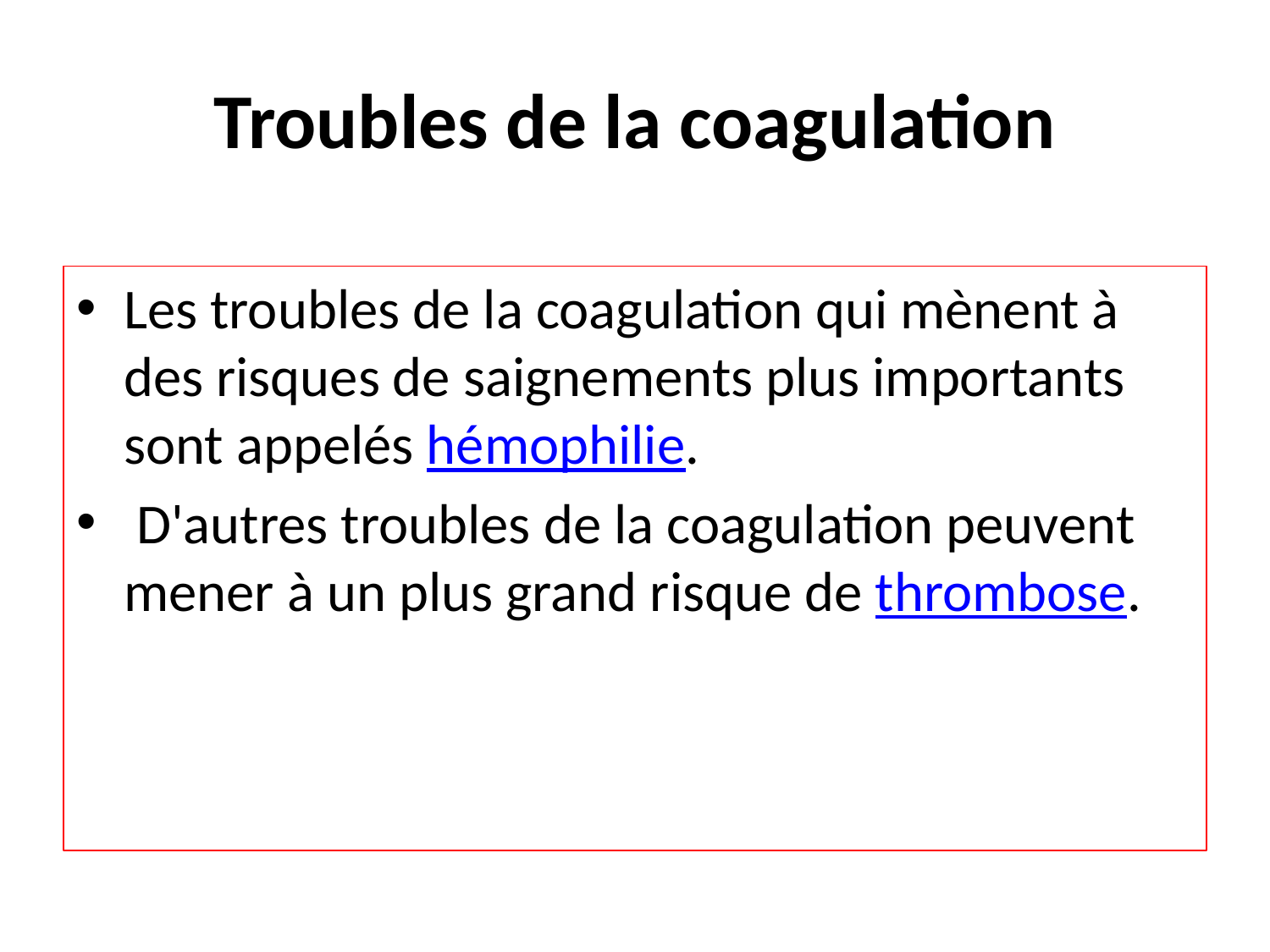

# Troubles de la coagulation
Les troubles de la coagulation qui mènent à des risques de saignements plus importants sont appelés hémophilie.
 D'autres troubles de la coagulation peuvent mener à un plus grand risque de thrombose.